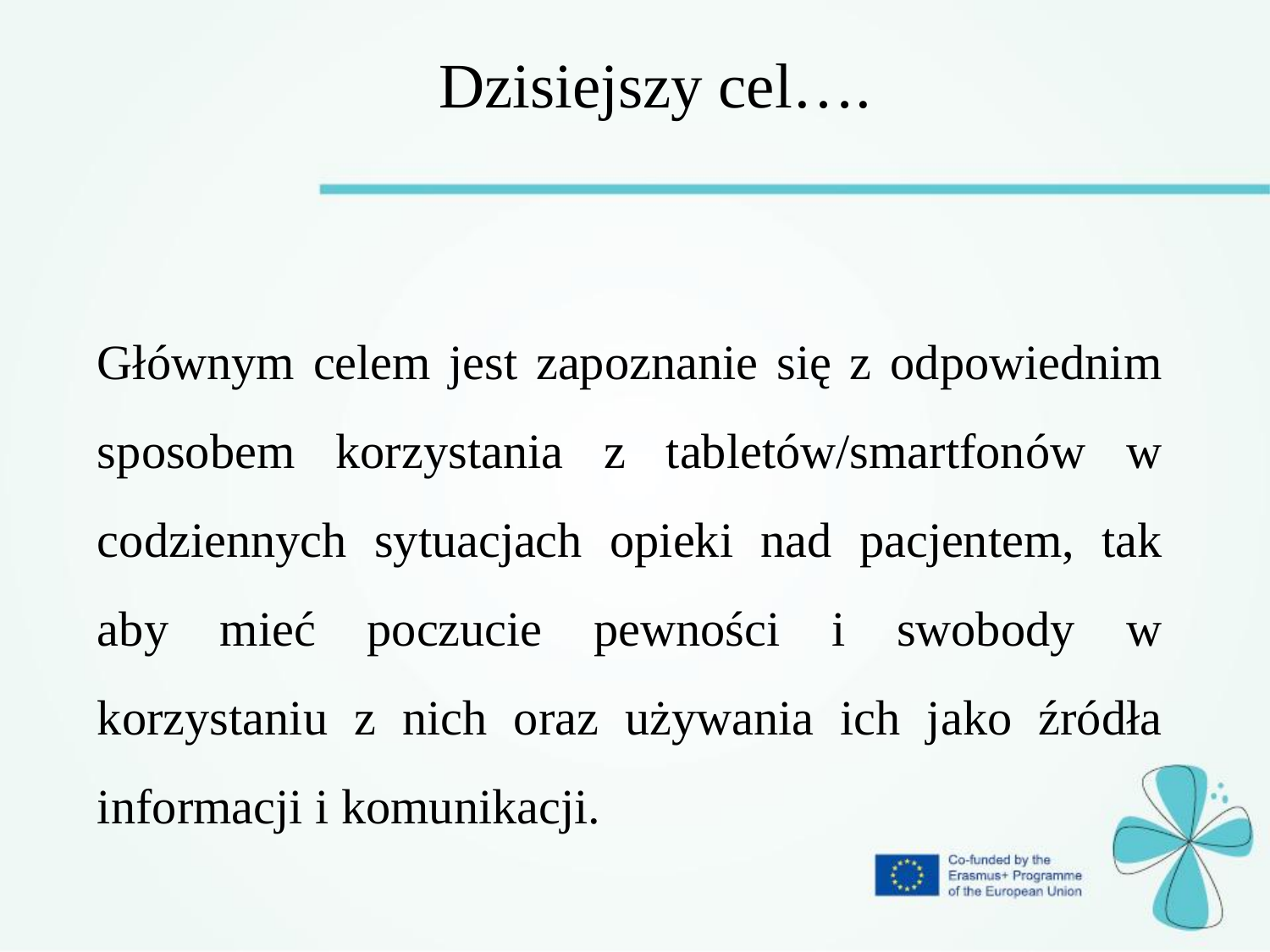

Dzisiejszy cel….

Głównym celem jest zapoznanie się z odpowiednim sposobem korzystania z tabletów/smartfonów w codziennych sytuacjach opieki nad pacjentem, tak aby mieć poczucie pewności i swobody w korzystaniu z nich oraz używania ich jako źródła informacji i komunikacji.